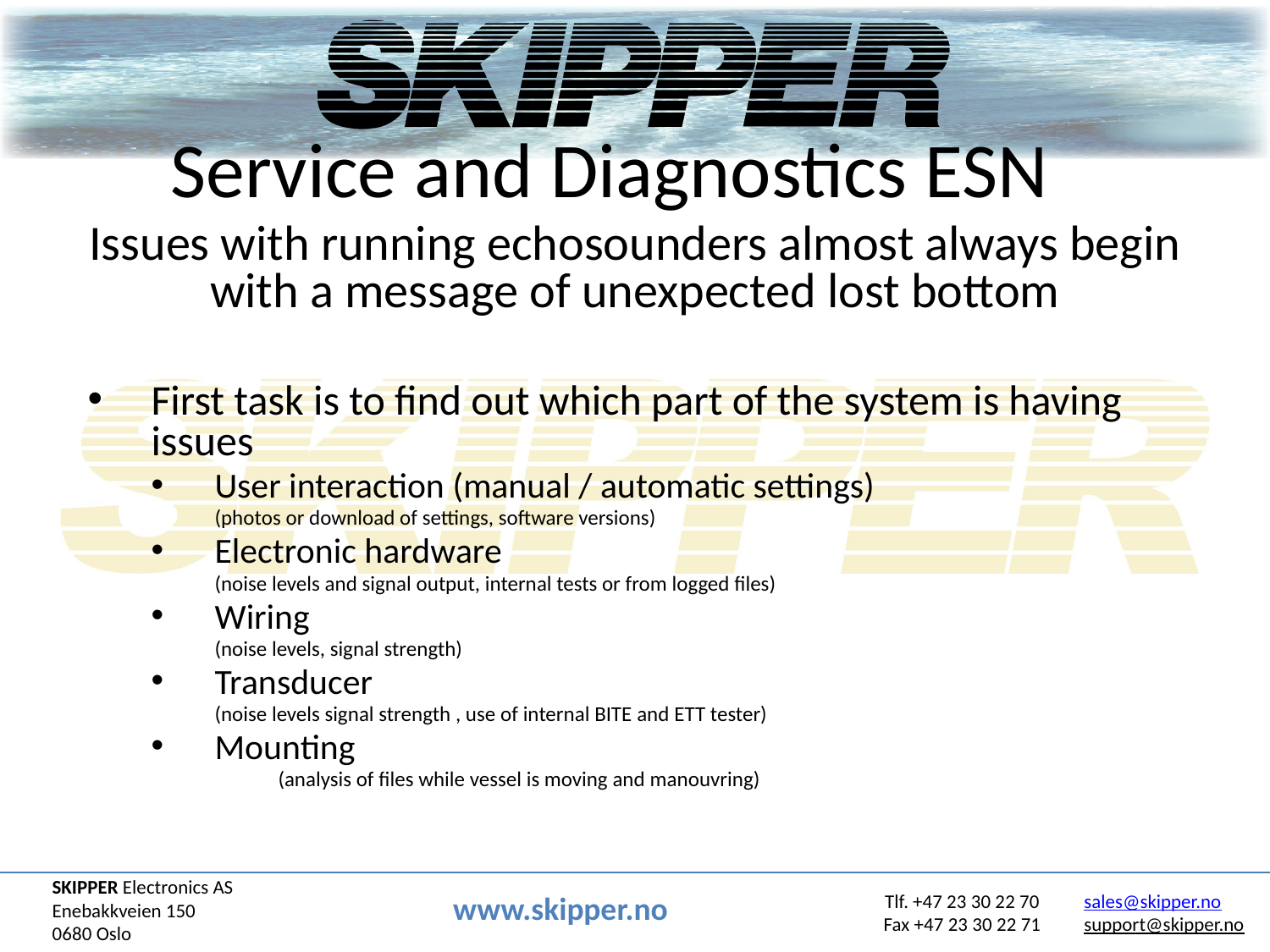

# Service and Diagnostics ESN
Issues with running echosounders almost always begin with a message of unexpected lost bottom

First task is to find out which part of the system is having issues
User interaction (manual / automatic settings)
(photos or download of settings, software versions)
Electronic hardware
(noise levels and signal output, internal tests or from logged files)
Wiring
(noise levels, signal strength)
Transducer
(noise levels signal strength , use of internal BITE and ETT tester)
Mounting
	(analysis of files while vessel is moving and manouvring)